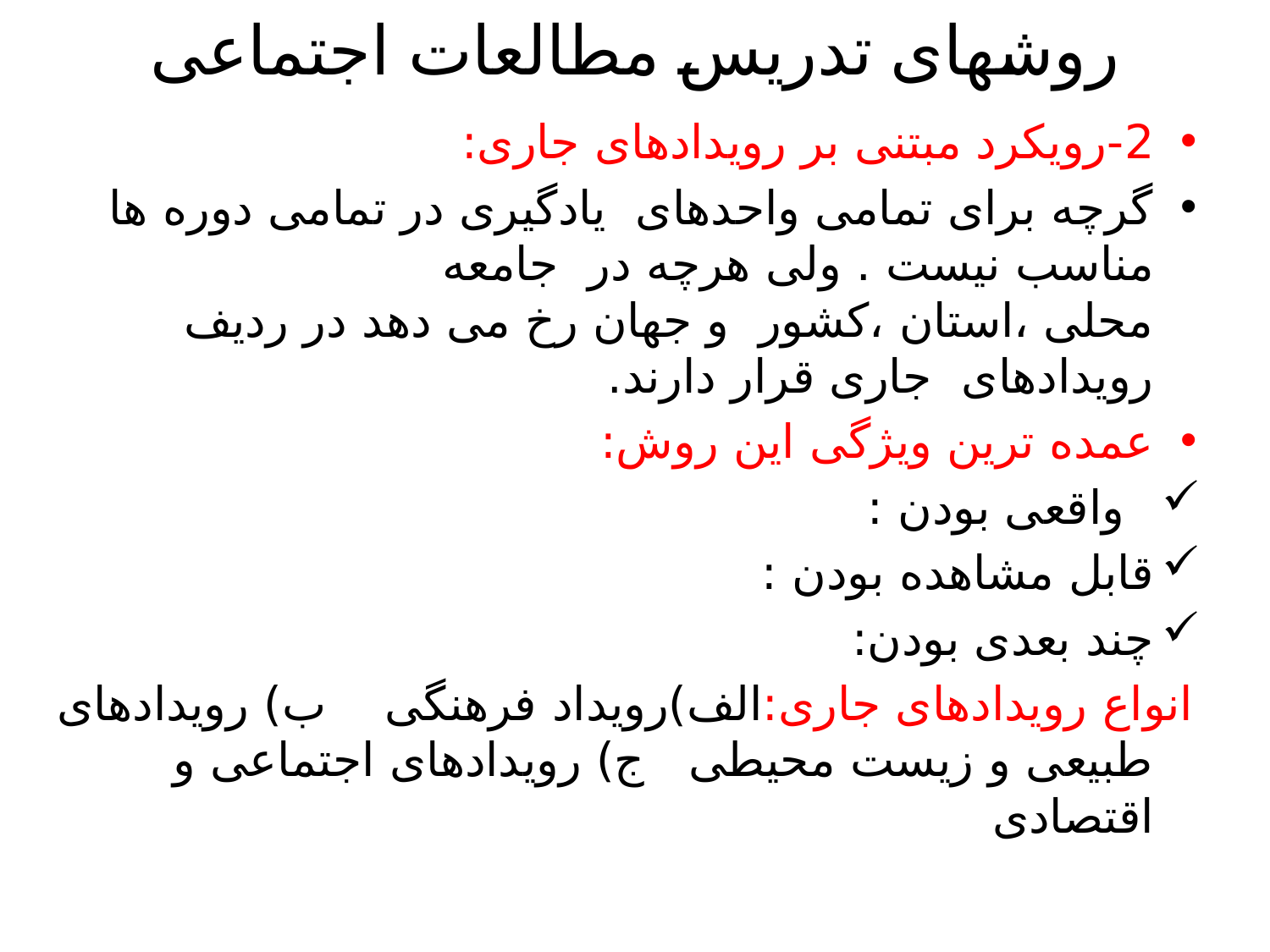

# روشهای تدریس مطالعات اجتماعی
2-رویکرد مبتنی بر رویدادهای جاری:
گرچه برای تمامی واحدهای  یادگیری در تمامی دوره ها مناسب نیست . ولی هرچه در  جامعه محلی ،استان ،کشور  و جهان رخ می دهد در ردیف رویدادهای  جاری قرار دارند.
عمده ترین ویژگی این روش:
  واقعی بودن :
قابل مشاهده بودن :
چند بعدی بودن:
انواع رویدادهای جاری:الف)رویداد فرهنگی    ب) رویدادهای طبیعی و زیست محیطی   ج) رویدادهای اجتماعی و اقتصادی